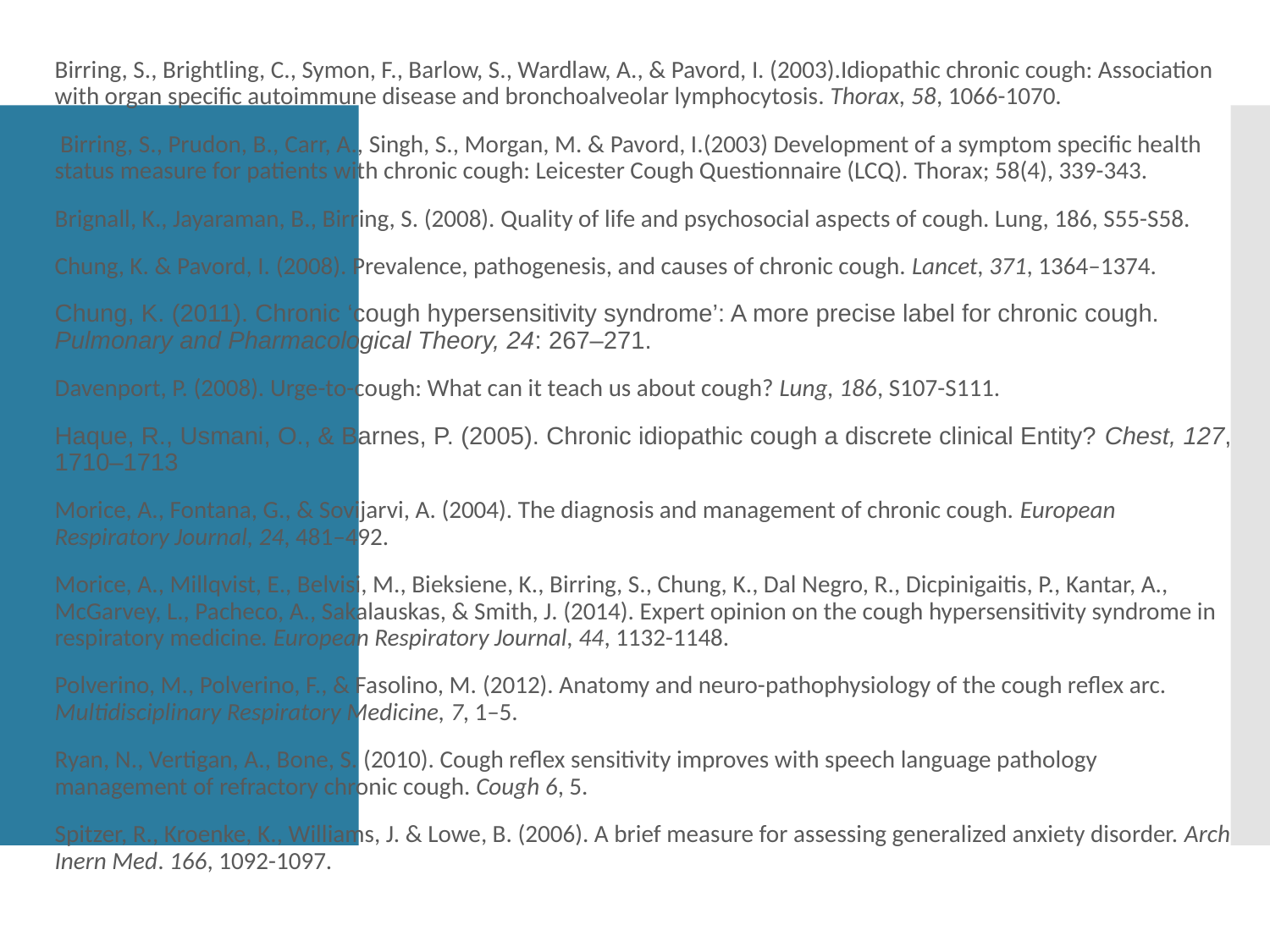

Birring, S., Brightling, C., Symon, F., Barlow, S., Wardlaw, A., & Pavord, I. (2003).Idiopathic chronic cough: Association with organ specific autoimmune disease and bronchoalveolar lymphocytosis. Thorax, 58, 1066-1070.
 Birring, S., Prudon, B., Carr, A., Singh, S., Morgan, M. & Pavord, I.(2003) Development of a symptom specific health status measure for patients with chronic cough: Leicester Cough Questionnaire (LCQ). Thorax; 58(4), 339-343.
Brignall, K., Jayaraman, B., Birring, S. (2008). Quality of life and psychosocial aspects of cough. Lung, 186, S55-S58.
Chung, K. & Pavord, I. (2008). Prevalence, pathogenesis, and causes of chronic cough. Lancet, 371, 1364–1374.
Chung, K. (2011). Chronic ‘cough hypersensitivity syndrome’: A more precise label for chronic cough. Pulmonary and Pharmacological Theory, 24: 267–271.
Davenport, P. (2008). Urge-to-cough: What can it teach us about cough? Lung, 186, S107-S111.
Haque, R., Usmani, O., & Barnes, P. (2005). Chronic idiopathic cough a discrete clinical Entity? Chest, 127, 1710–1713
Morice, A., Fontana, G., & Sovijarvi, A. (2004). The diagnosis and management of chronic cough. European Respiratory Journal, 24, 481–492.
Morice, A., Millqvist, E., Belvisi, M., Bieksiene, K., Birring, S., Chung, K., Dal Negro, R., Dicpinigaitis, P., Kantar, A., McGarvey, L., Pacheco, A., Sakalauskas, & Smith, J. (2014). Expert opinion on the cough hypersensitivity syndrome in respiratory medicine. European Respiratory Journal, 44, 1132-1148.
Polverino, M., Polverino, F., & Fasolino, M. (2012). Anatomy and neuro-pathophysiology of the cough reflex arc. Multidisciplinary Respiratory Medicine, 7, 1–5.
Ryan, N., Vertigan, A., Bone, S. (2010). Cough reflex sensitivity improves with speech language pathology management of refractory chronic cough. Cough 6, 5.
Spitzer, R., Kroenke, K., Williams, J. & Lowe, B. (2006). A brief measure for assessing generalized anxiety disorder. Arch Inern Med. 166, 1092-1097.
# References